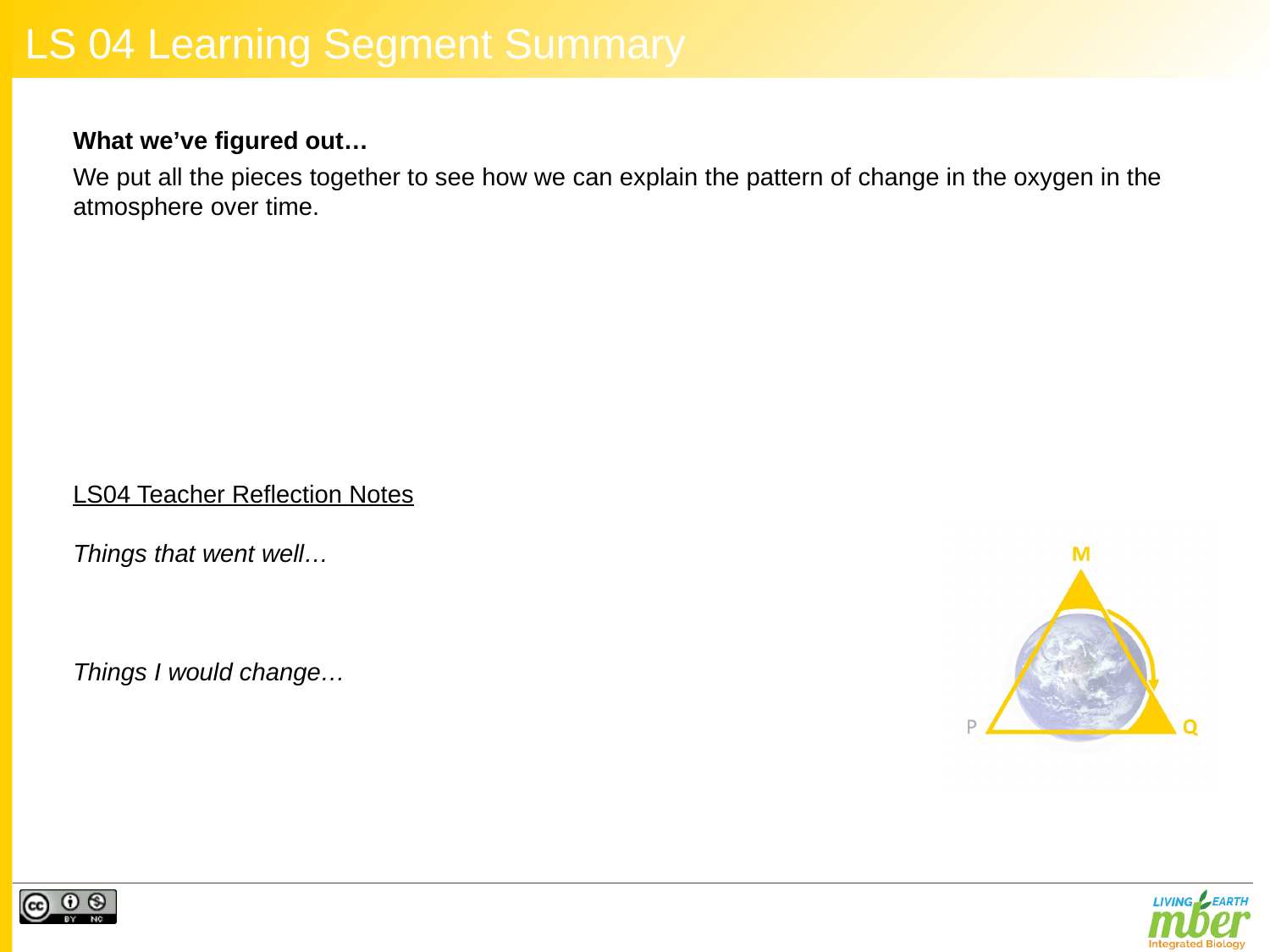

# LS 04 Learning Segment Summary
What we’ve figured out…
We put all the pieces together to see how we can explain the pattern of change in the oxygen in the atmosphere over time.

LS04 Teacher Reflection Notes

Things that went well…

Things I would change…